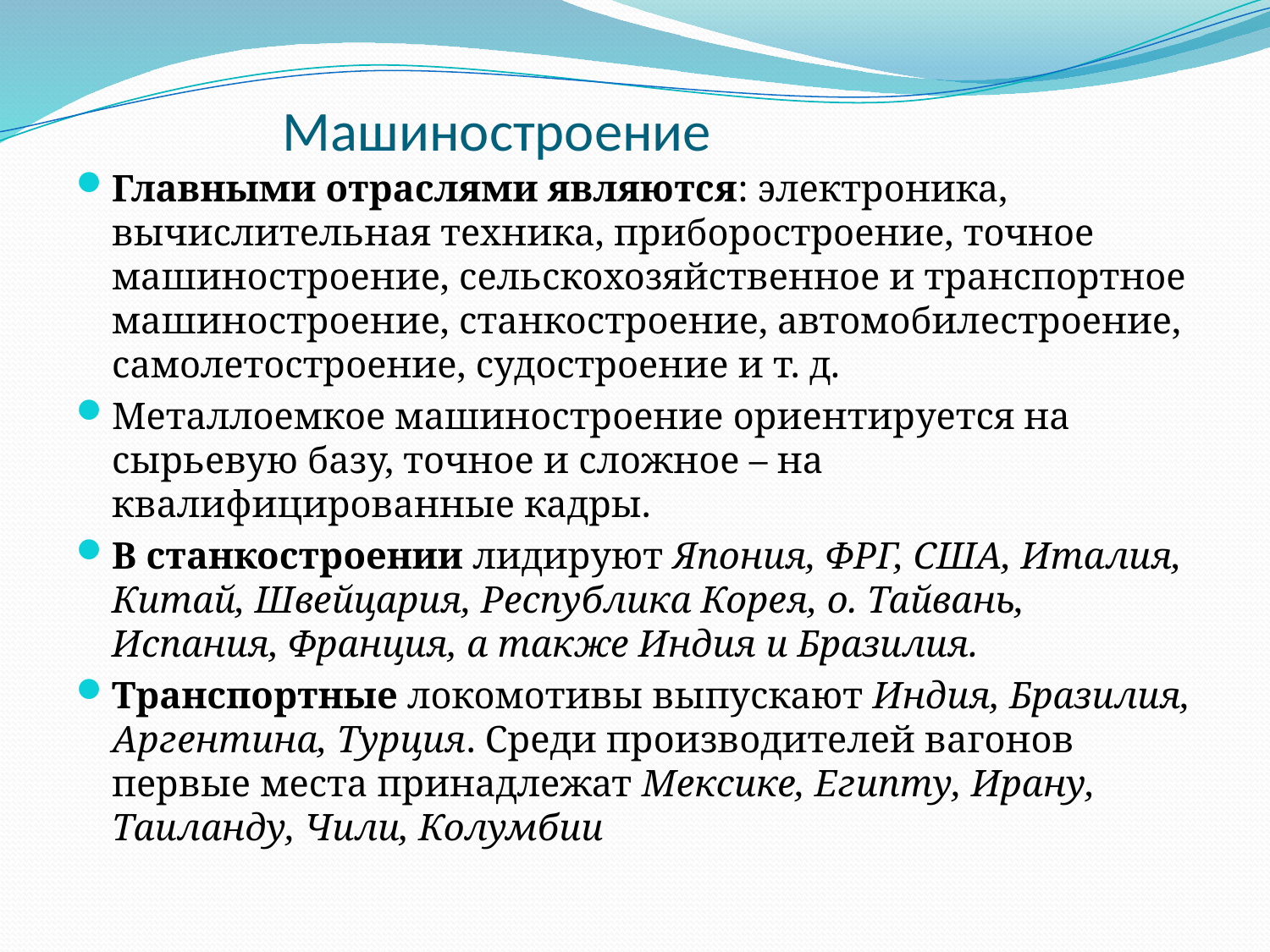

# Машиностроение
Главными отраслями являются: электроника, вычислительная техника, приборостроение, точное машиностроение, сельскохозяйственное и транспортное машиностроение, станкостроение, автомобилестроение, самолетостроение, судостроение и т. д.
Металлоемкое машиностроение ориентируется на сырьевую базу, точное и сложное – на квалифицированные кадры.
В станкостроении лидируют Япония, ФРГ, США, Италия, Китай, Швейцария, Республика Корея, о. Тайвань, Испания, Франция, а также Индия и Бразилия.
Транспортные локомотивы выпускают Индия, Бразилия, Аргентина, Турция. Среди производителей вагонов первые места принадлежат Мексике, Египту, Ирану, Таиланду, Чили, Колумбии